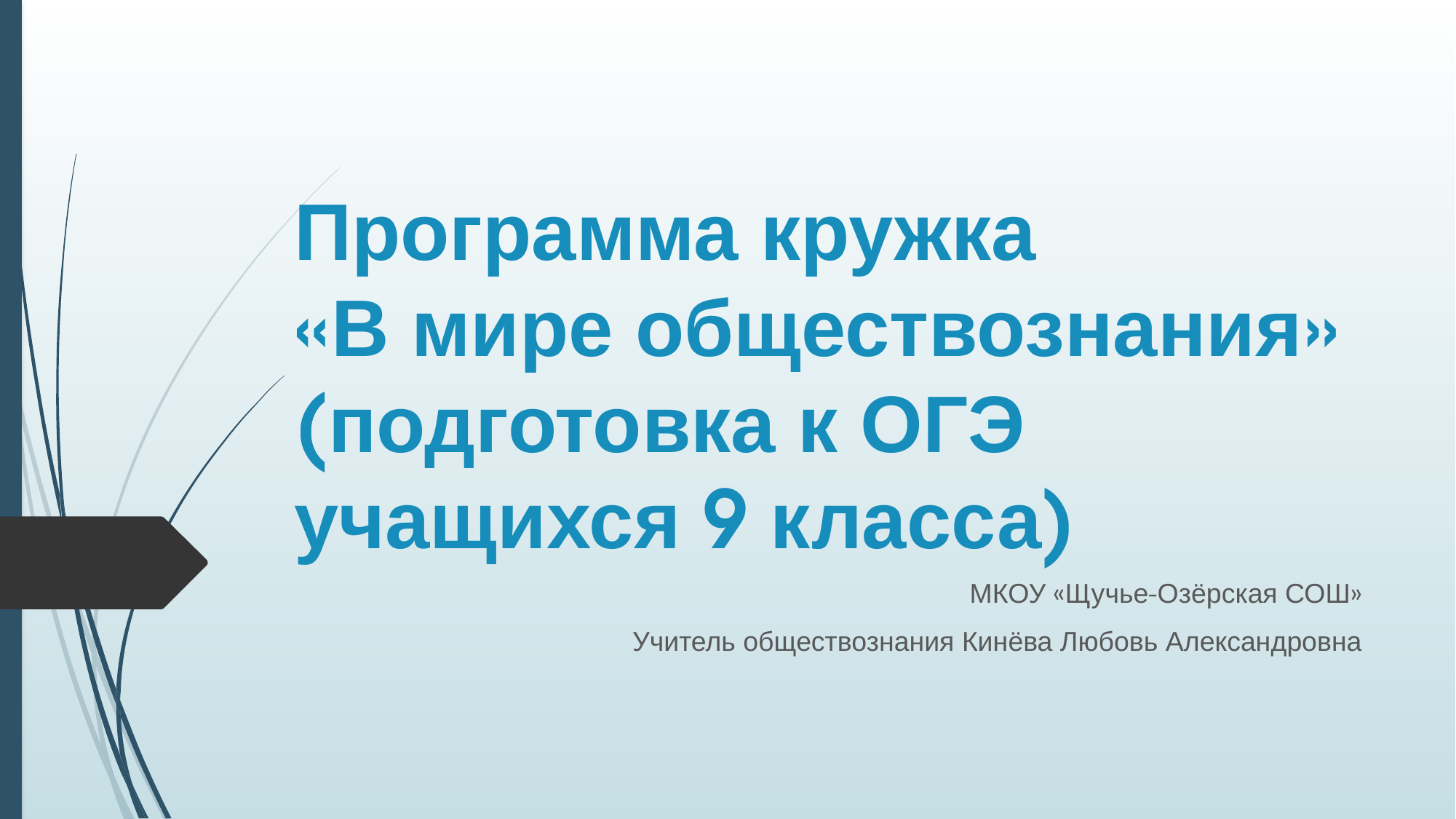

# Программа кружка «В мире обществознания» (подготовка к ОГЭ учащихся 9 класса)
МКОУ «Щучье-Озёрская СОШ»
Учитель обществознания Кинёва Любовь Александровна